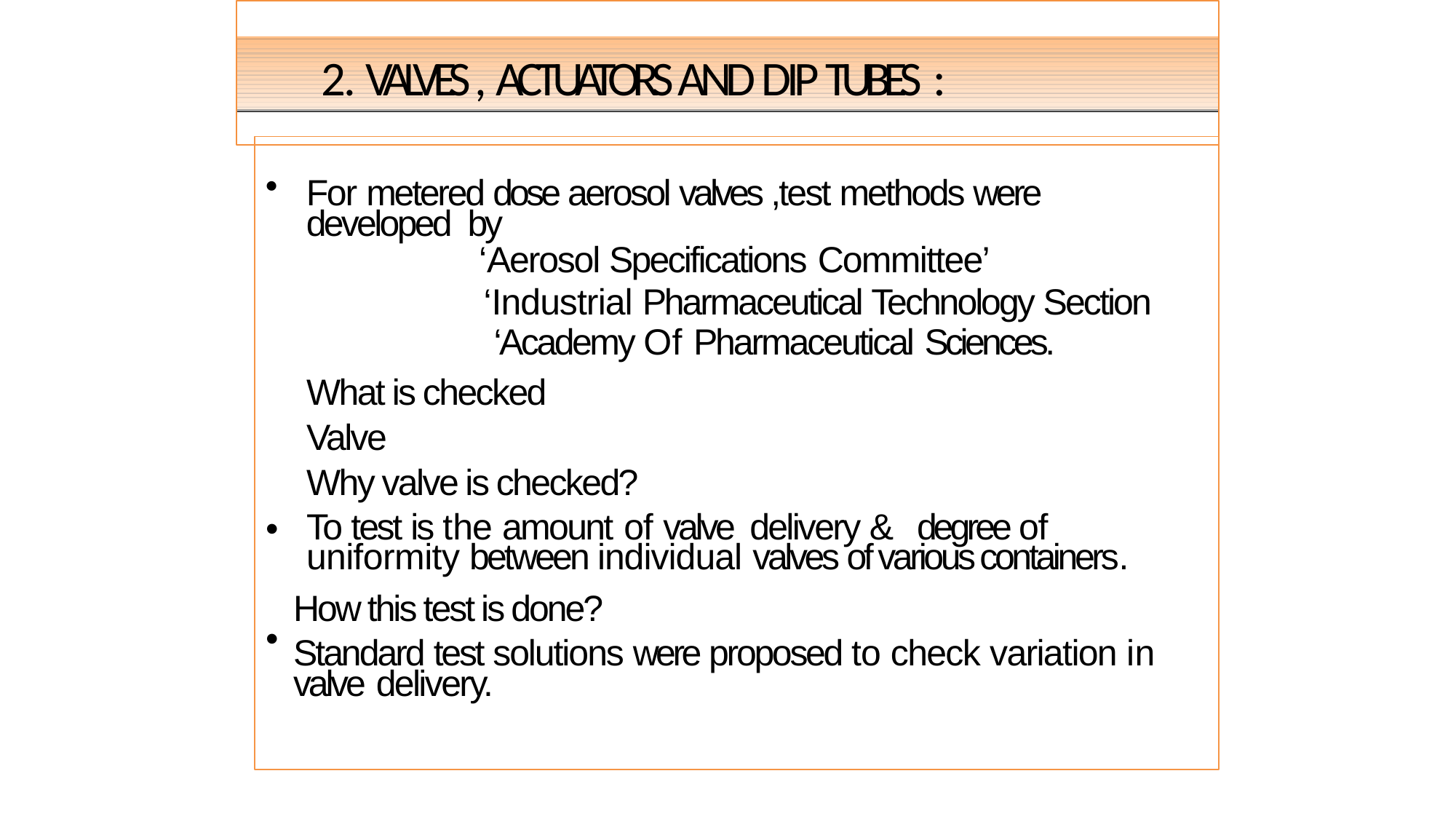

# 2. VALVES , ACTUATORS AND DIP TUBES :

For metered dose aerosol valves ,test methods were developed  by
‘Aerosol Specifications Committee’
‘Industrial Pharmaceutical Technology Section  ‘Academy Of Pharmaceutical Sciences.
What is checked
Valve
Why valve is checked?
To test is the amount of valve  delivery & degree of uniformity between individual valves of various containers.
•
How this test is done?
Standard test solutions were proposed to check variation in  valve delivery.
•